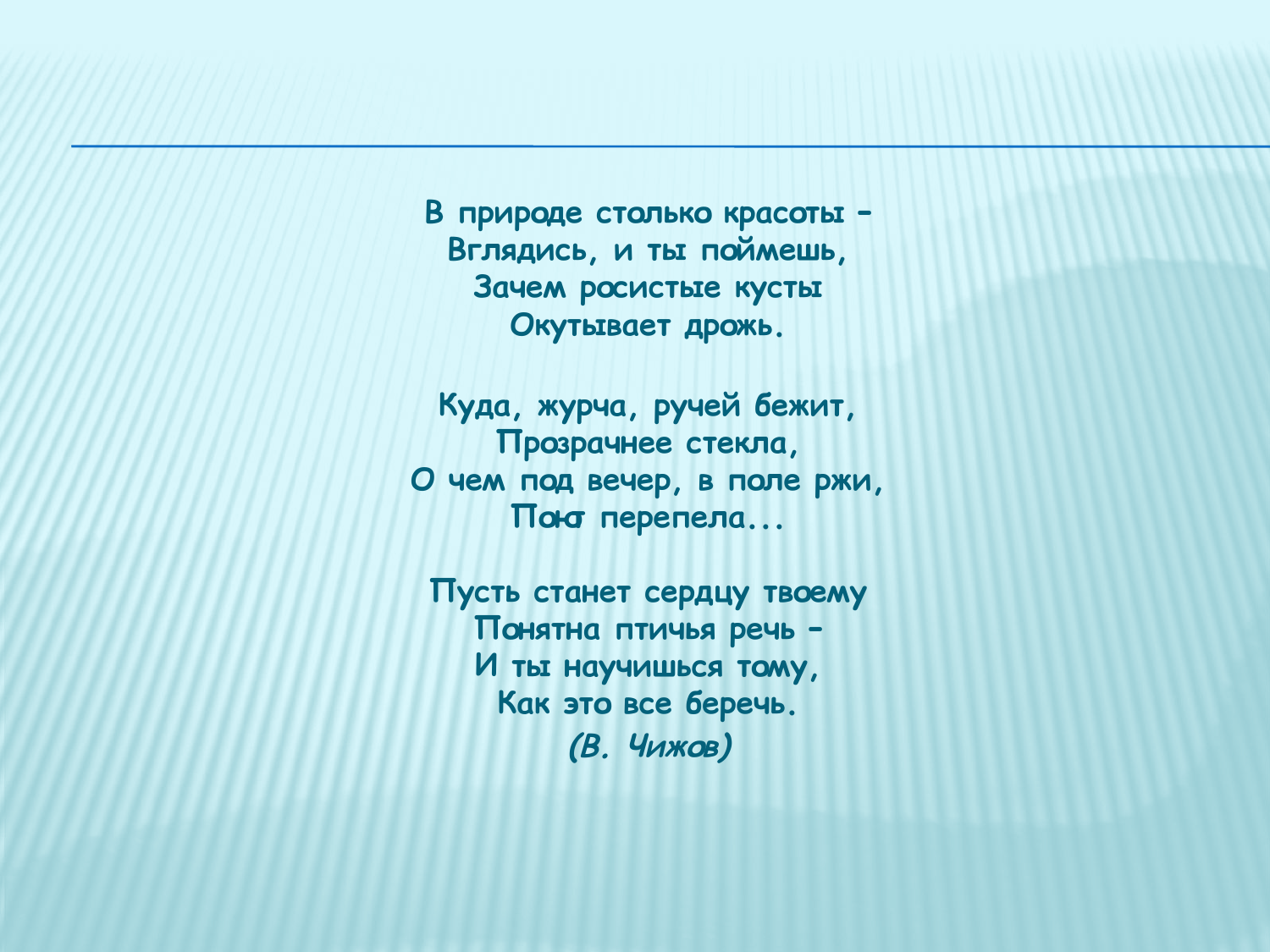

В природе столько красоты –
Вглядись, и ты поймешь,
Зачем росистые кусты
Окутывает дрожь.
Куда, журча, ручей бежит,
Прозрачнее стекла,
О чем под вечер, в поле ржи,
Поют перепела...
Пусть станет сердцу твоему
Понятна птичья речь –
И ты научишься тому,
Как это все беречь.
(В. Чижов)